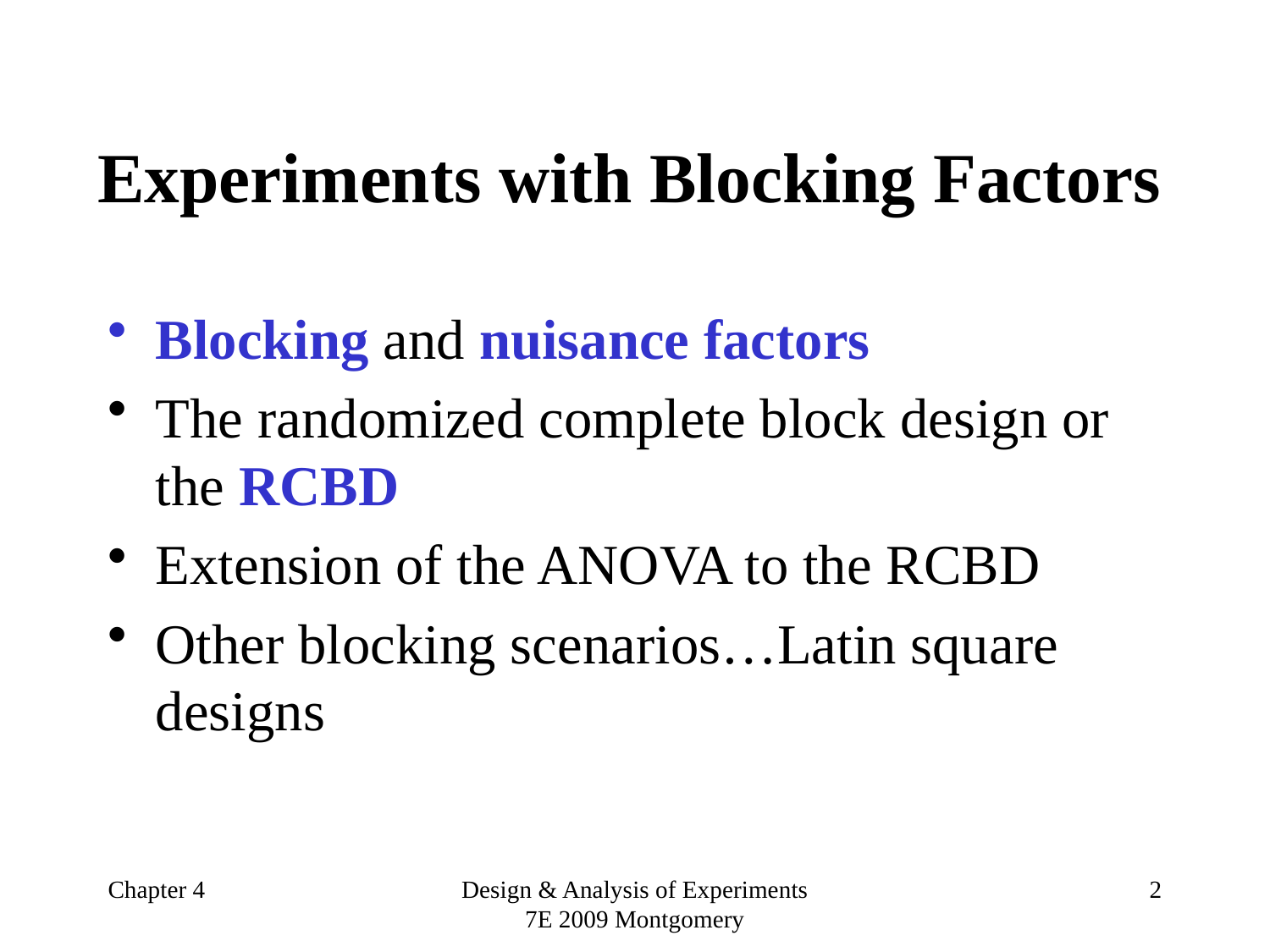

# Experiments with Blocking Factors
Blocking and nuisance factors
The randomized complete block design or the RCBD
Extension of the ANOVA to the RCBD
Other blocking scenarios…Latin square designs
Chapter 4
Design & Analysis of Experiments 7E 2009 Montgomery
2